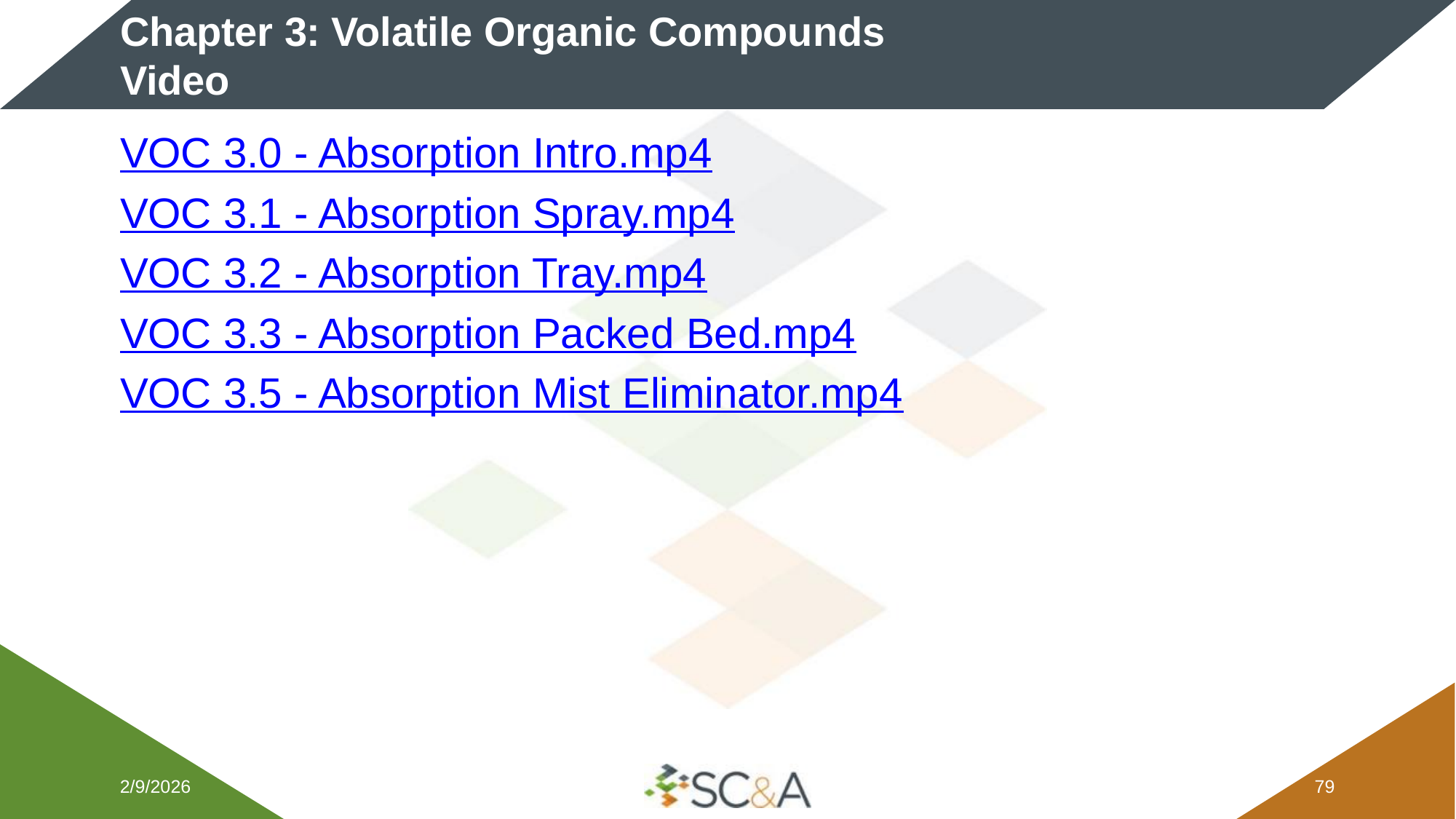

# Chapter 3: Volatile Organic Compounds Video
VOC 3.0 - Absorption Intro.mp4
VOC 3.1 - Absorption Spray.mp4
VOC 3.2 - Absorption Tray.mp4
VOC 3.3 - Absorption Packed Bed.mp4
VOC 3.5 - Absorption Mist Eliminator.mp4
2/9/2026
79